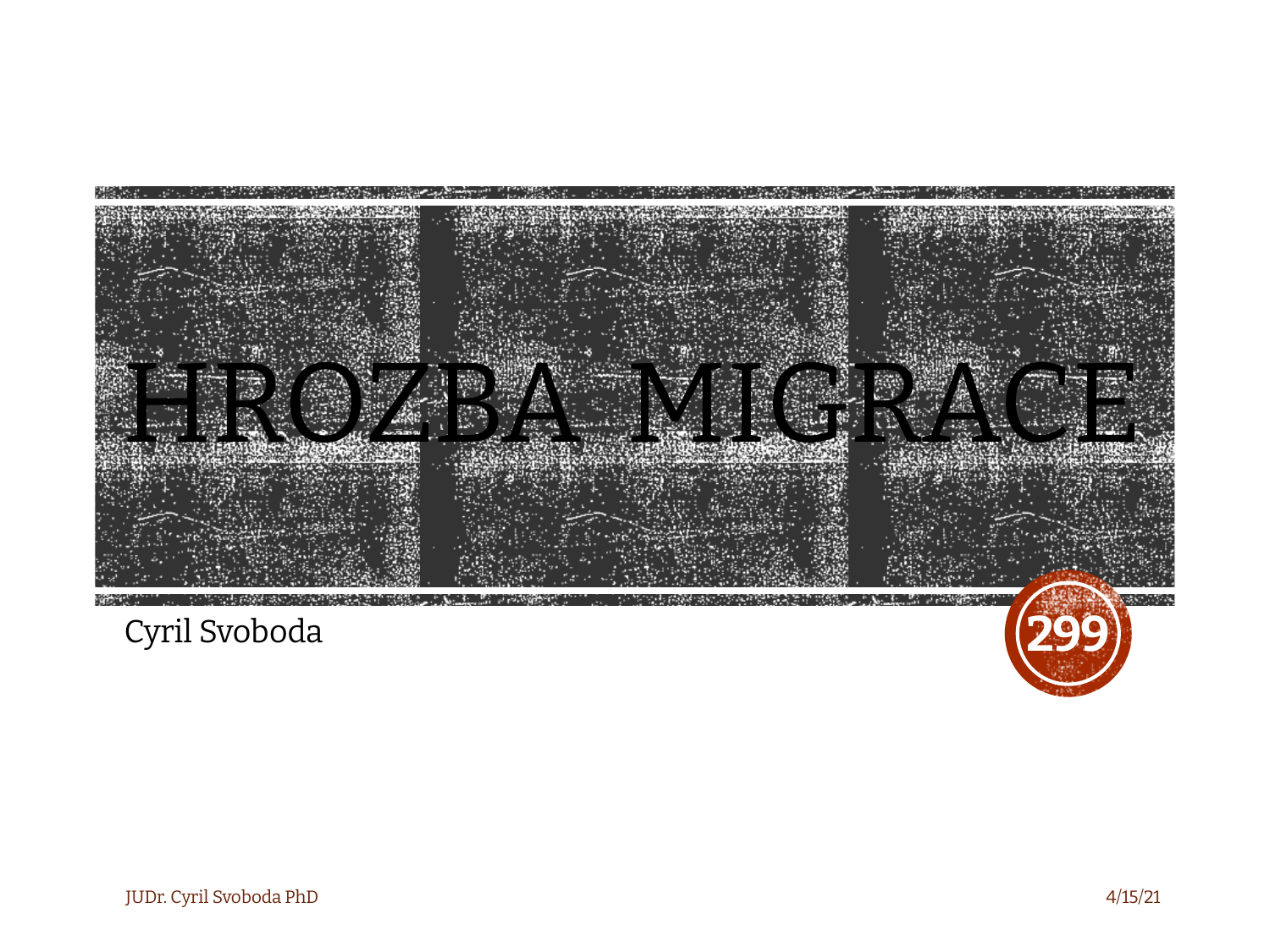

# Hrozba  migrace
299
Cyril Svoboda
JUDr. Cyril Svoboda PhD
4/15/21